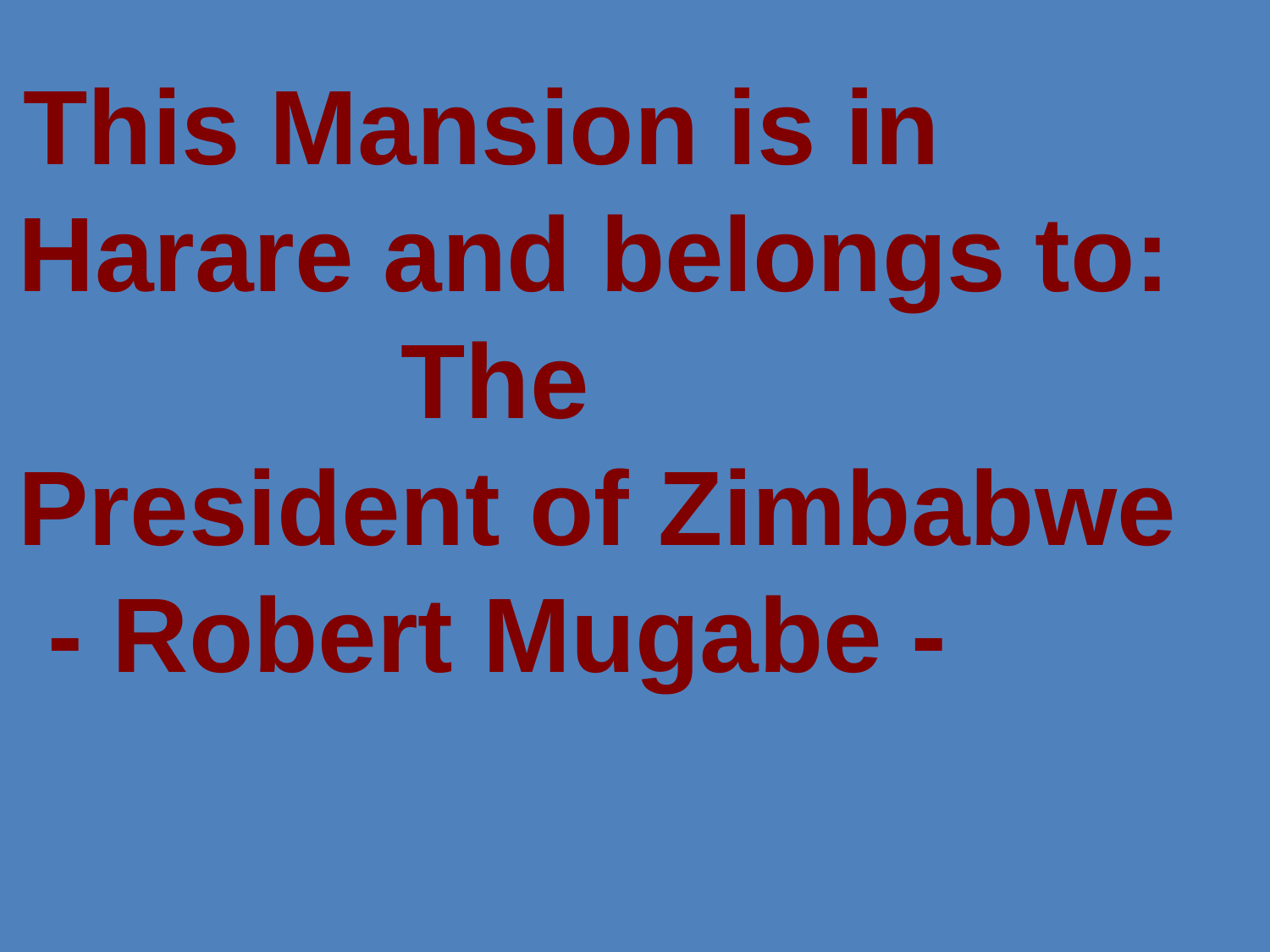

This Mansion is in
Harare and belongs to:
             The
President of Zimbabwe
 - Robert Mugabe -